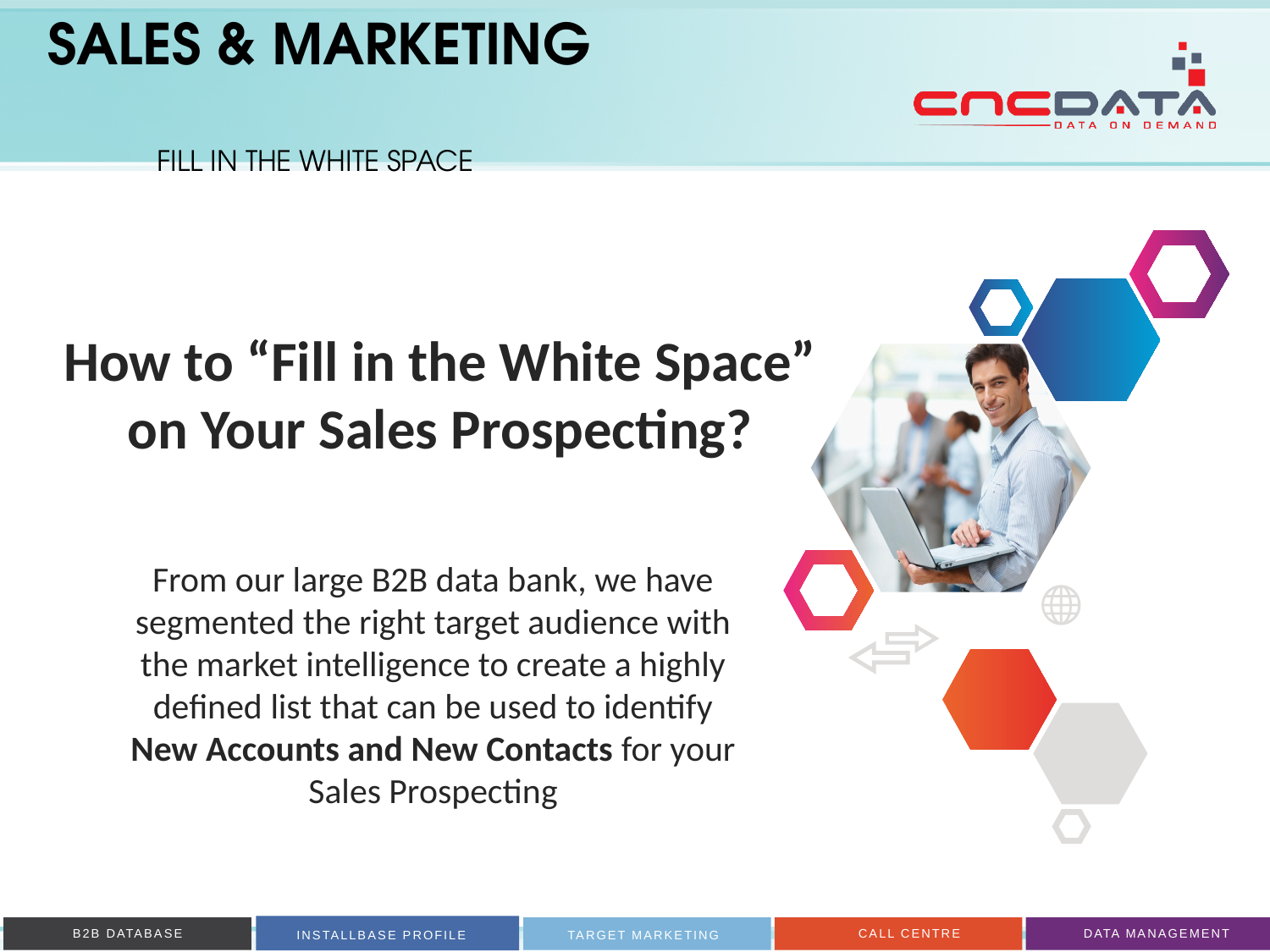

# Sales & Marketing Fill In THE WHITE Space

How to “Fill in the White Space” on Your Sales Prospecting?
From our large B2B data bank, we have segmented the right target audience with the market intelligence to create a highly defined list that can be used to identify New Accounts and New Contacts for your Sales Prospecting